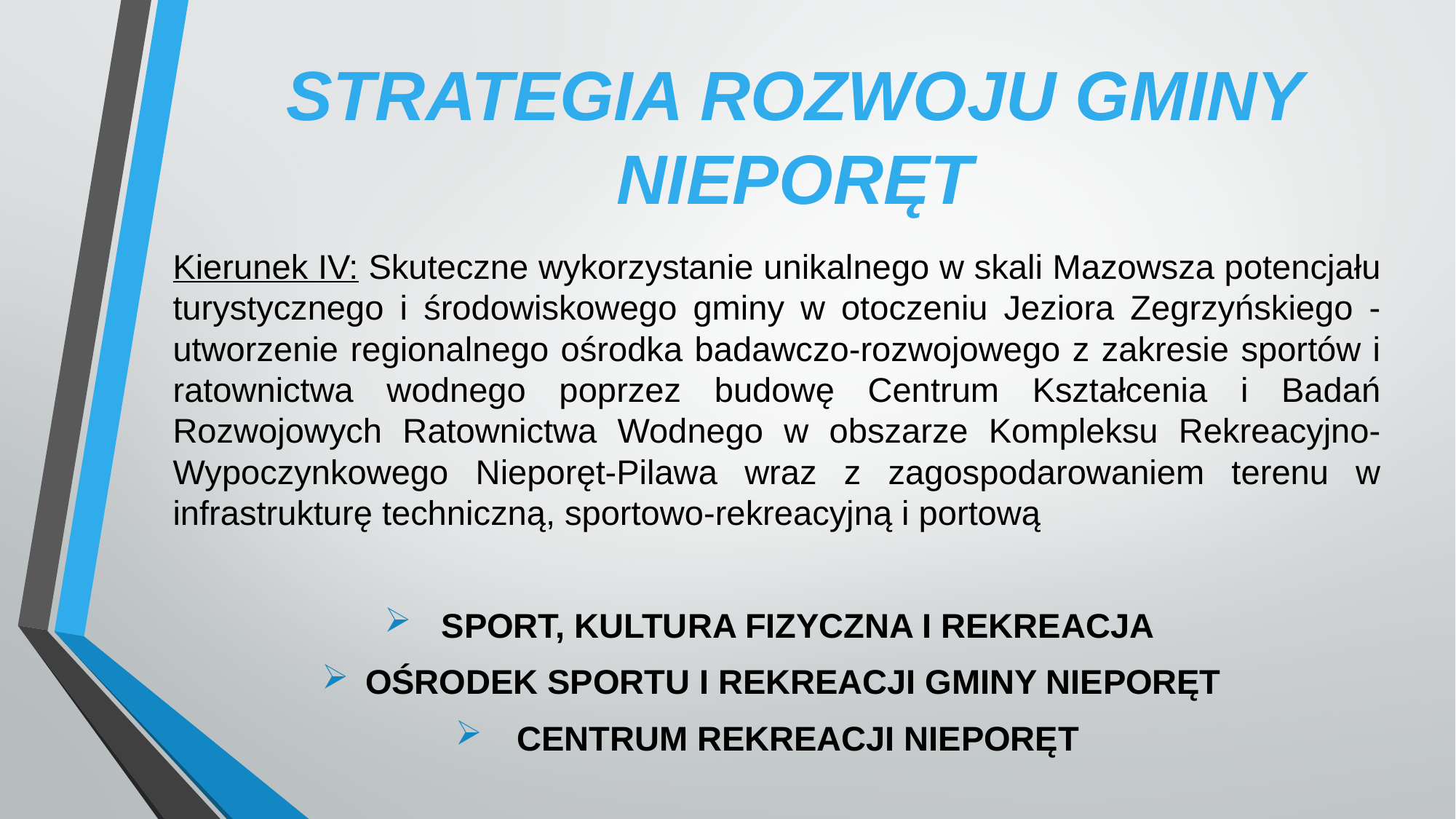

# Strategia rozwoju gminy Nieporęt
Kierunek IV: Skuteczne wykorzystanie unikalnego w skali Mazowsza potencjału turystycznego i środowiskowego gminy w otoczeniu Jeziora Zegrzyńskiego - utworzenie regionalnego ośrodka badawczo-rozwojowego z zakresie sportów i ratownictwa wodnego poprzez budowę Centrum Kształcenia i Badań Rozwojowych Ratownictwa Wodnego w obszarze Kompleksu Rekreacyjno-Wypoczynkowego Nieporęt-Pilawa wraz z zagospodarowaniem terenu w infrastrukturę techniczną, sportowo-rekreacyjną i portową

 SPORT, KULTURA FIZYCZNA I REKREACJA
Ośrodek Sportu i Rekreacji Gminy Nieporęt
 Centrum Rekreacji Nieporęt